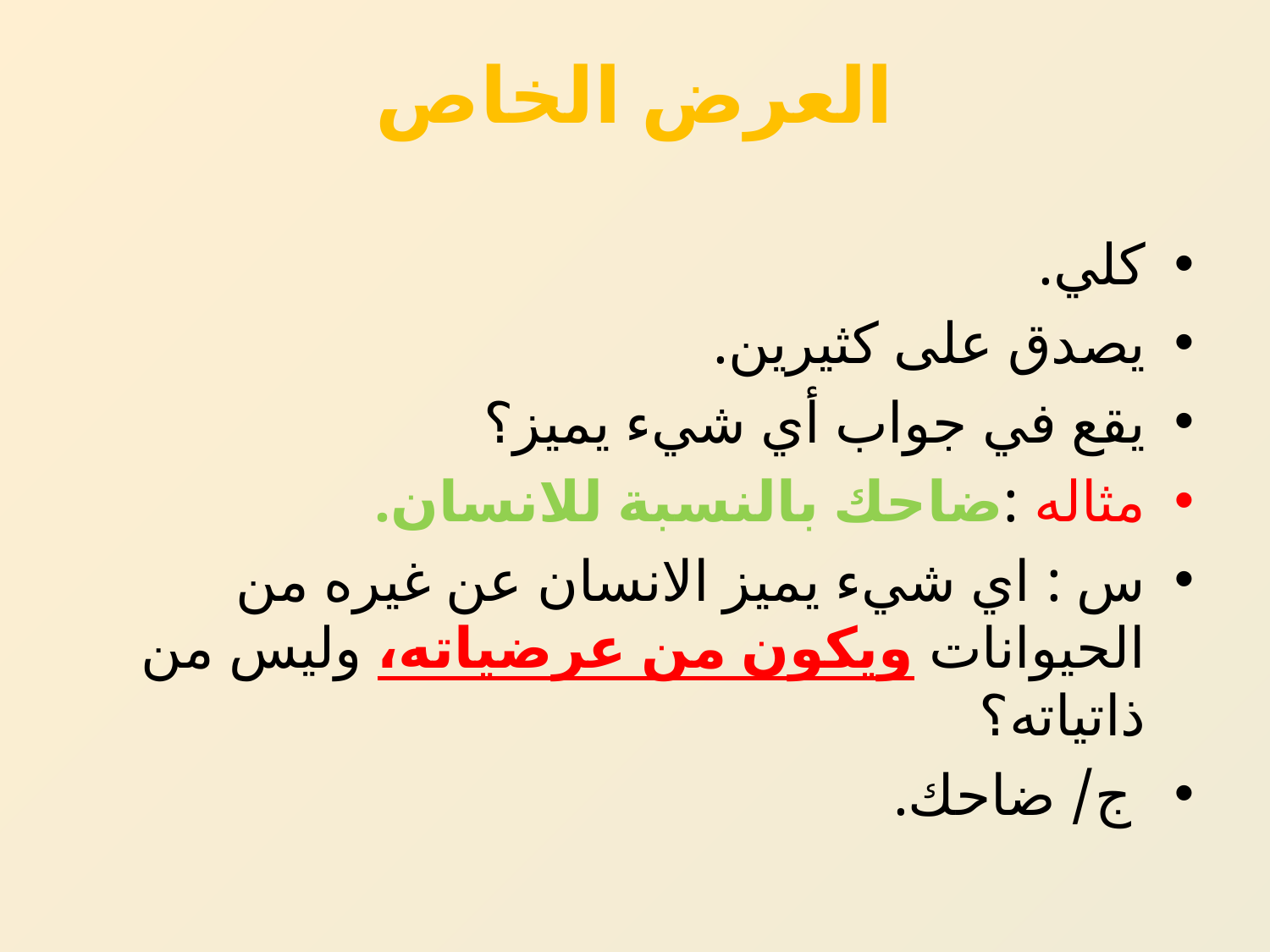

# العرض الخاص
كلي.
يصدق على كثيرين.
يقع في جواب أي شيء يميز؟
مثاله :ضاحك بالنسبة للانسان.
س : اي شيء يميز الانسان عن غيره من الحيوانات ويكون من عرضياته، وليس من ذاتياته؟
 ج/ ضاحك.